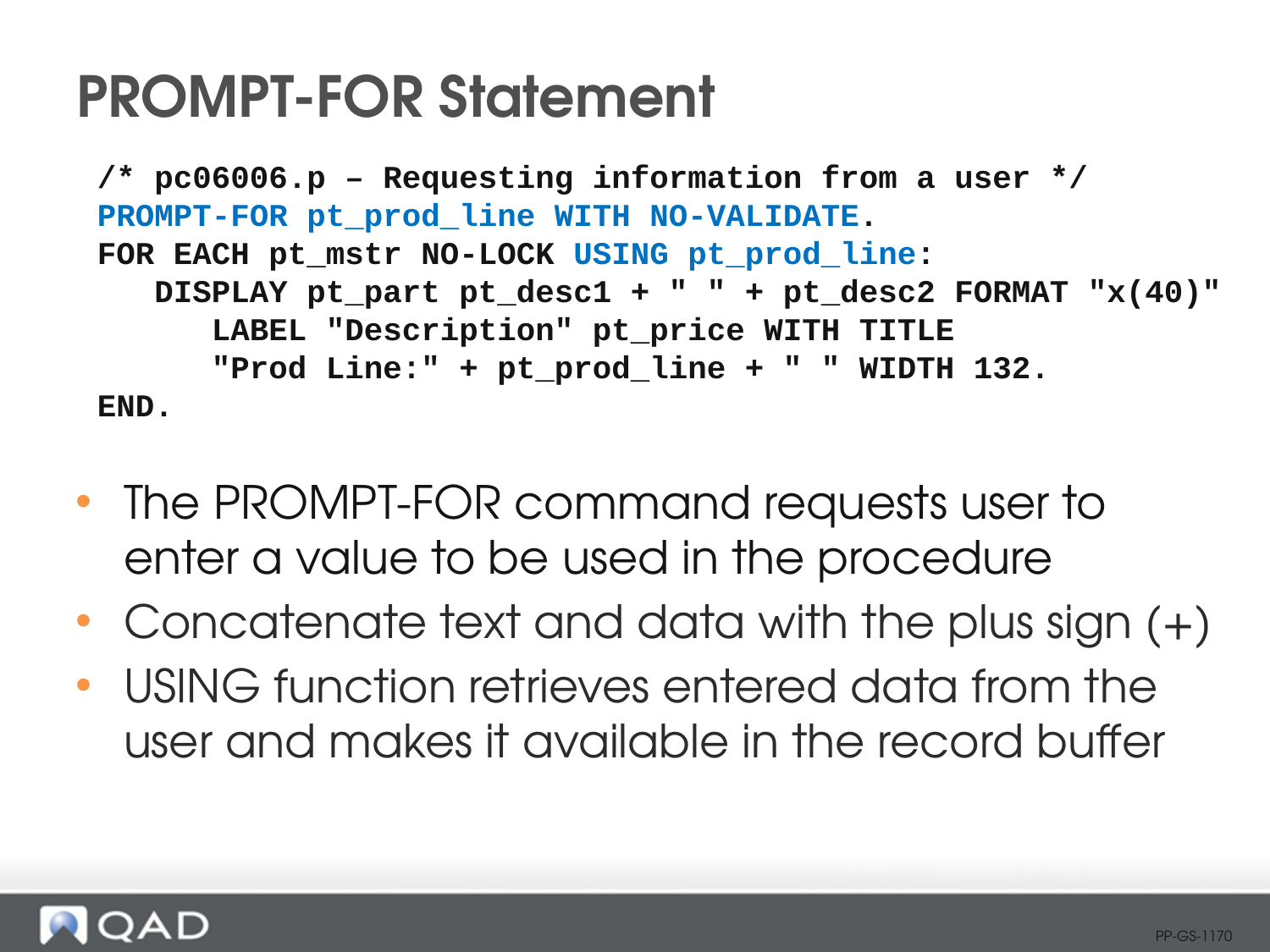

# PROMPT-FOR Statement
/* pc06006.p – Requesting information from a user */
PROMPT-FOR pt_prod_line WITH NO-VALIDATE.
FOR EACH pt_mstr NO-LOCK USING pt_prod_line:
   DISPLAY pt_part pt_desc1 + " " + pt_desc2 FORMAT "x(40)"
      LABEL "Description" pt_price WITH TITLE
      "Prod Line:" + pt_prod_line + " " WIDTH 132.
END.

The PROMPT-FOR command requests user to enter a value to be used in the procedure
Concatenate text and data with the plus sign (+)
USING function retrieves entered data from the user and makes it available in the record buffer
PP-GS-1170